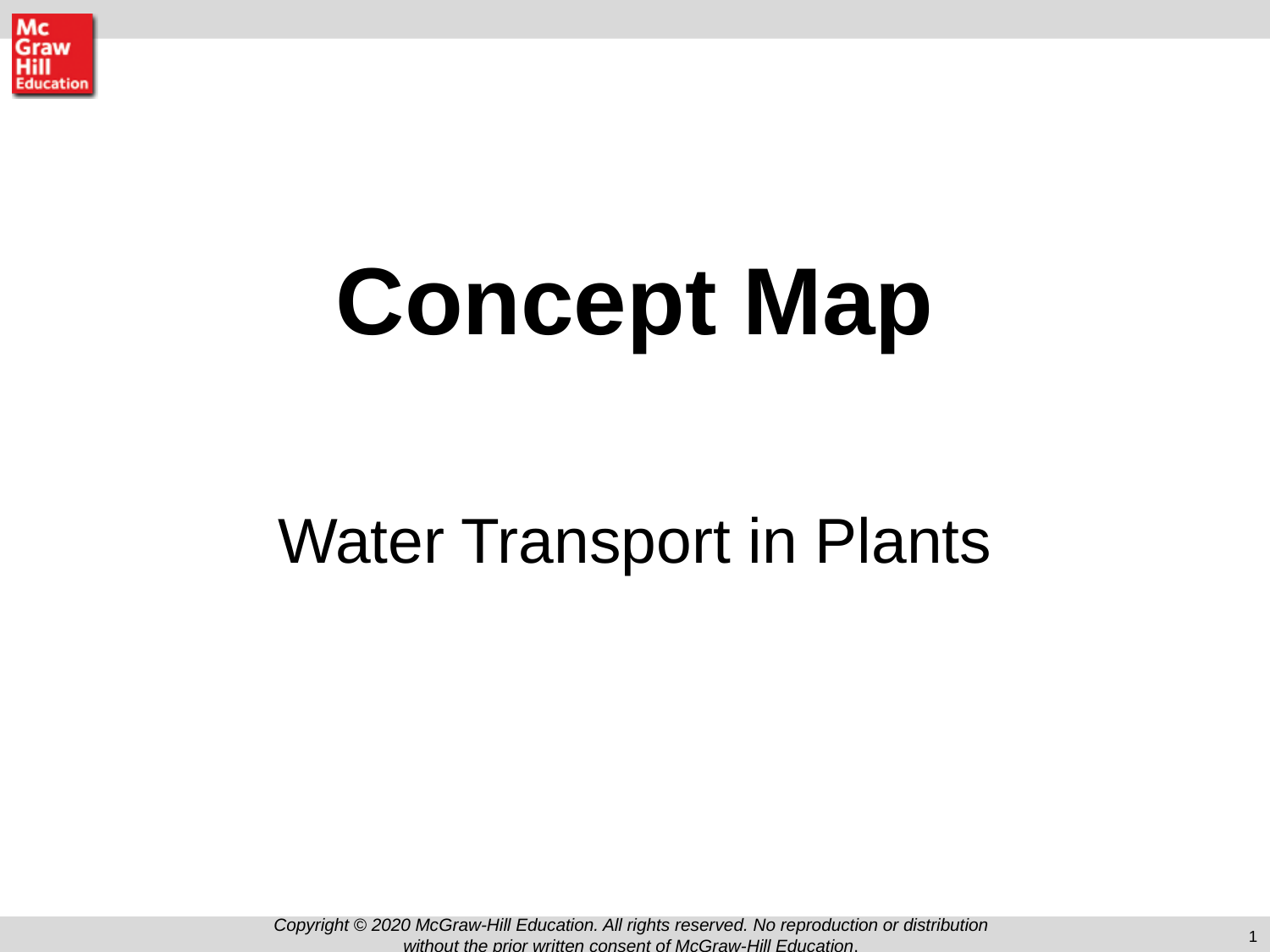

Concept Map

Water Transport in Plants
Copyright © 2020 McGraw-Hill Education. All rights reserved. No reproduction or distribution without the prior written consent of McGraw-Hill Education.